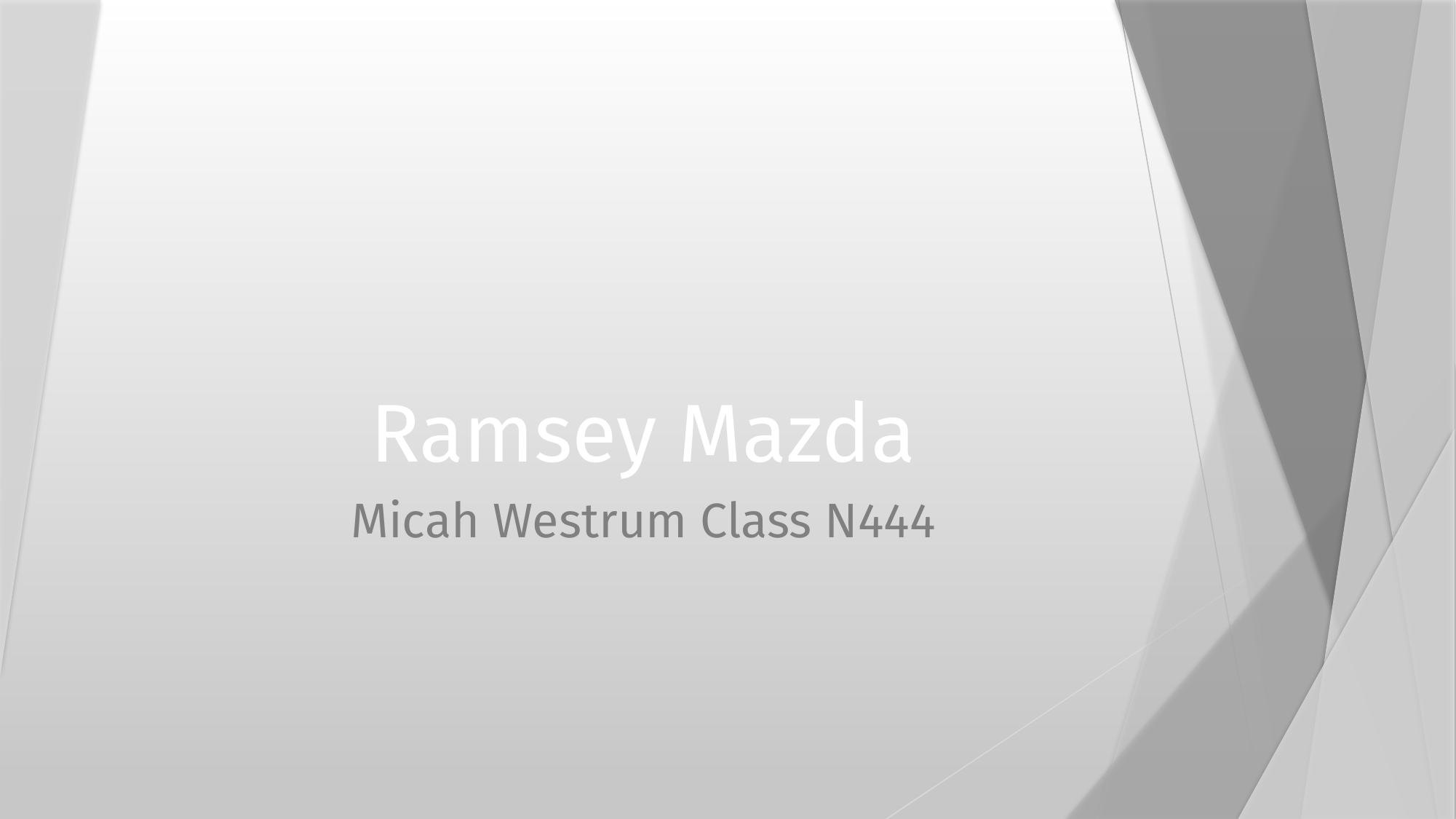

# Ramsey Mazda
Micah Westrum Class N444